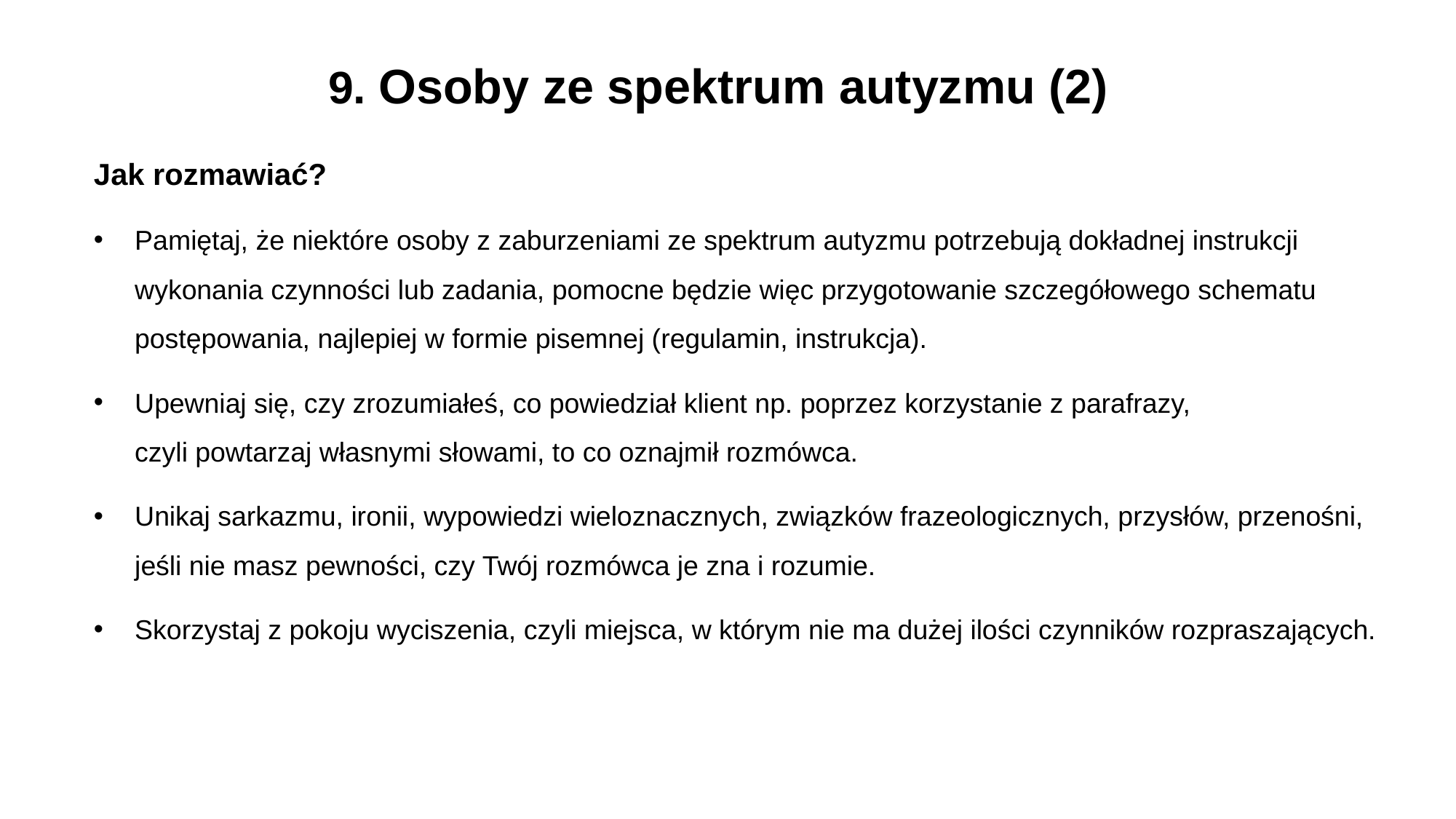

9. Osoby ze spektrum autyzmu (2)
Jak rozmawiać?
Pamiętaj, że niektóre osoby z zaburzeniami ze spektrum autyzmu potrzebują dokładnej instrukcji wykonania czynności lub zadania, pomocne będzie więc przygotowanie szczegółowego schematu postępowania, najlepiej w formie pisemnej (regulamin, instrukcja).
Upewniaj się, czy zrozumiałeś, co powiedział klient np. poprzez korzystanie z parafrazy,
czyli powtarzaj własnymi słowami, to co oznajmił rozmówca.
Unikaj sarkazmu, ironii, wypowiedzi wieloznacznych, związków frazeologicznych, przysłów, przenośni, jeśli nie masz pewności, czy Twój rozmówca je zna i rozumie.
Skorzystaj z pokoju wyciszenia, czyli miejsca, w którym nie ma dużej ilości czynników rozpraszających.